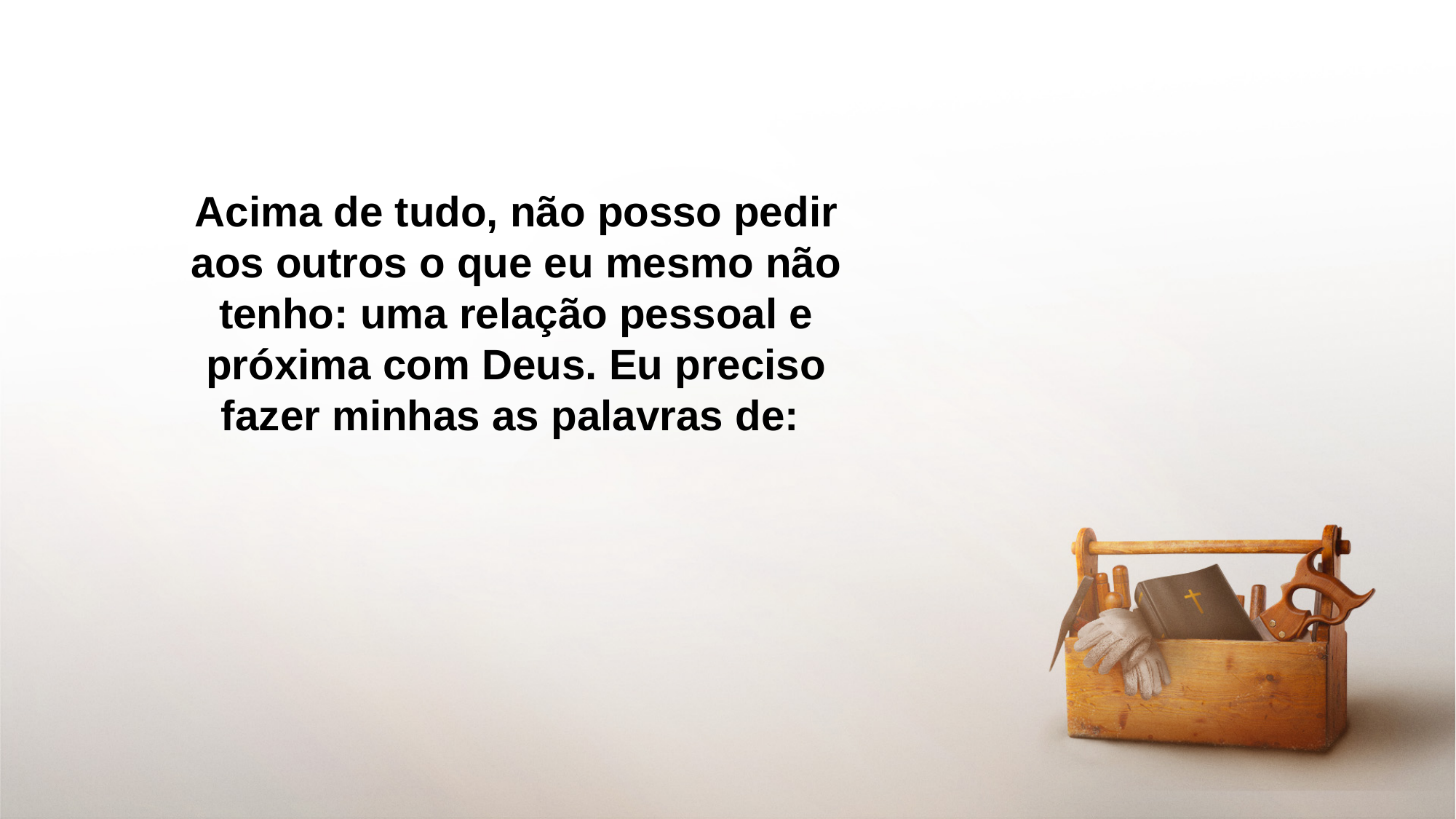

Acima de tudo, não posso pedir aos outros o que eu mesmo não tenho: uma relação pessoal e próxima com Deus. Eu preciso fazer minhas as palavras de: